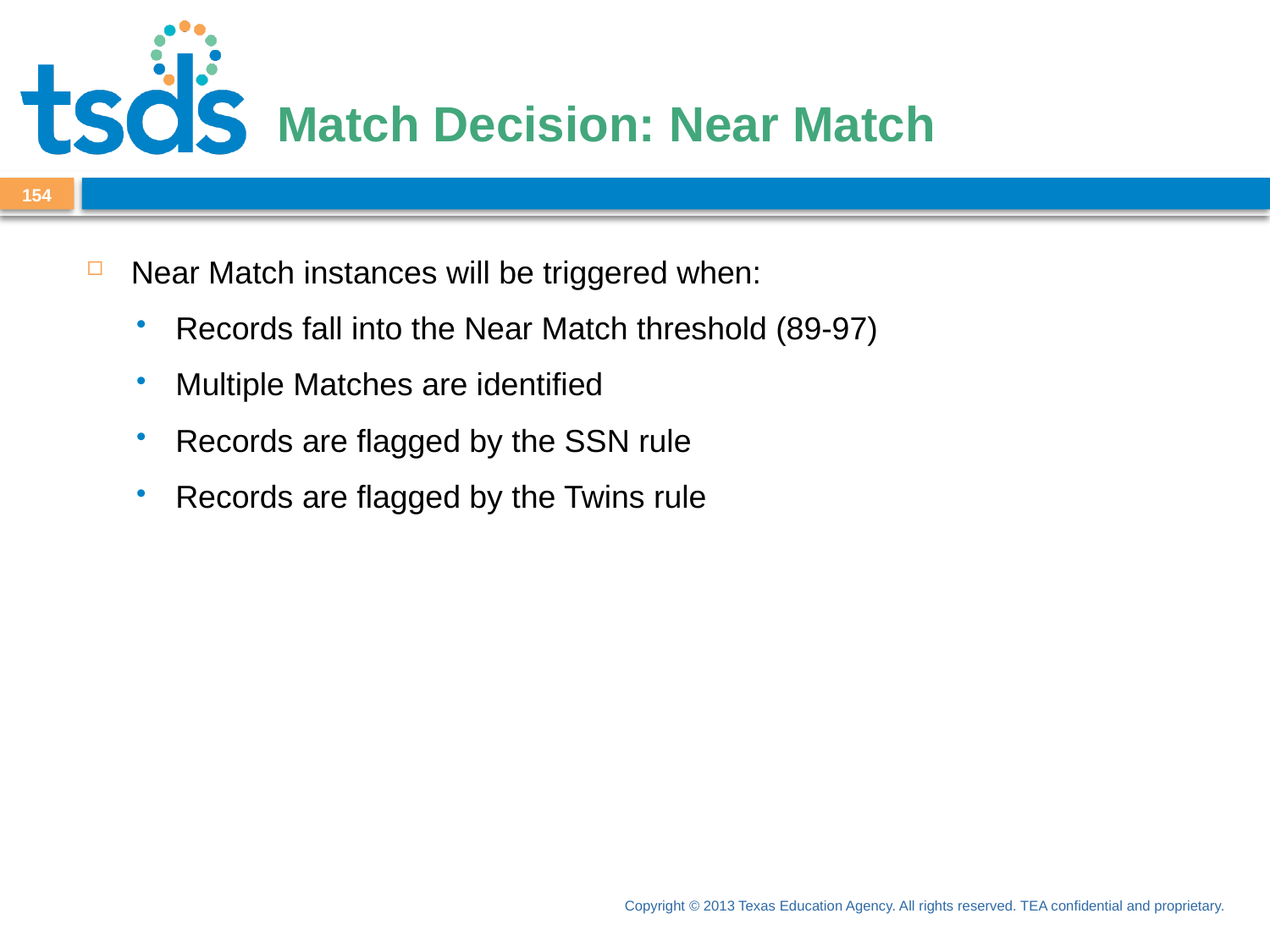

# Match Decision: Near Match
154
Near Match instances will be triggered when:
Records fall into the Near Match threshold (89-97)
Multiple Matches are identified
Records are flagged by the SSN rule
Records are flagged by the Twins rule